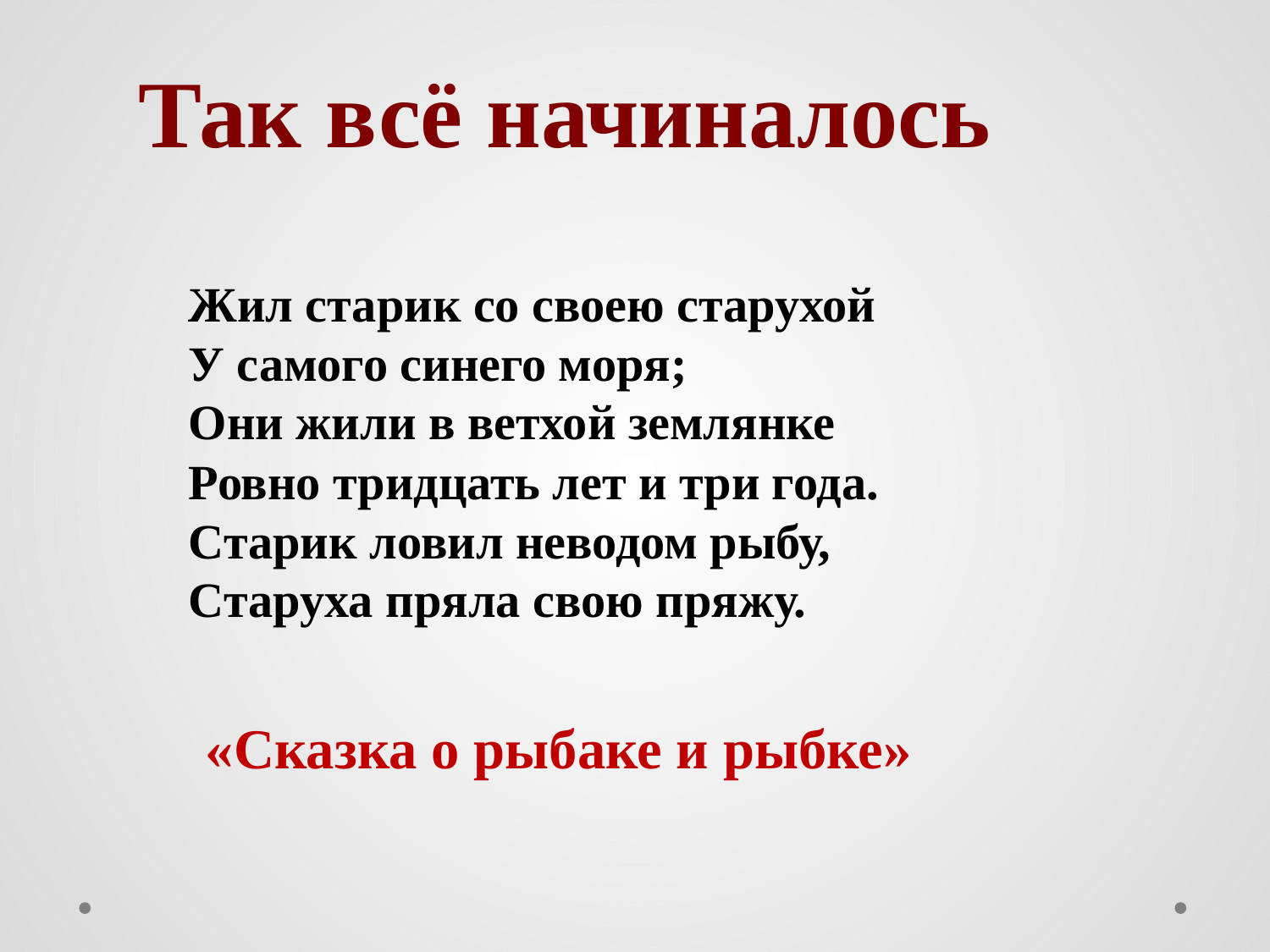

Так всё начиналось
Жил старик со своею старухой
У самого синего моря;
Они жили в ветхой землянке
Ровно тридцать лет и три года.
Старик ловил неводом рыбу,
Старуха пряла свою пряжу.
«Сказка о рыбаке и рыбке»